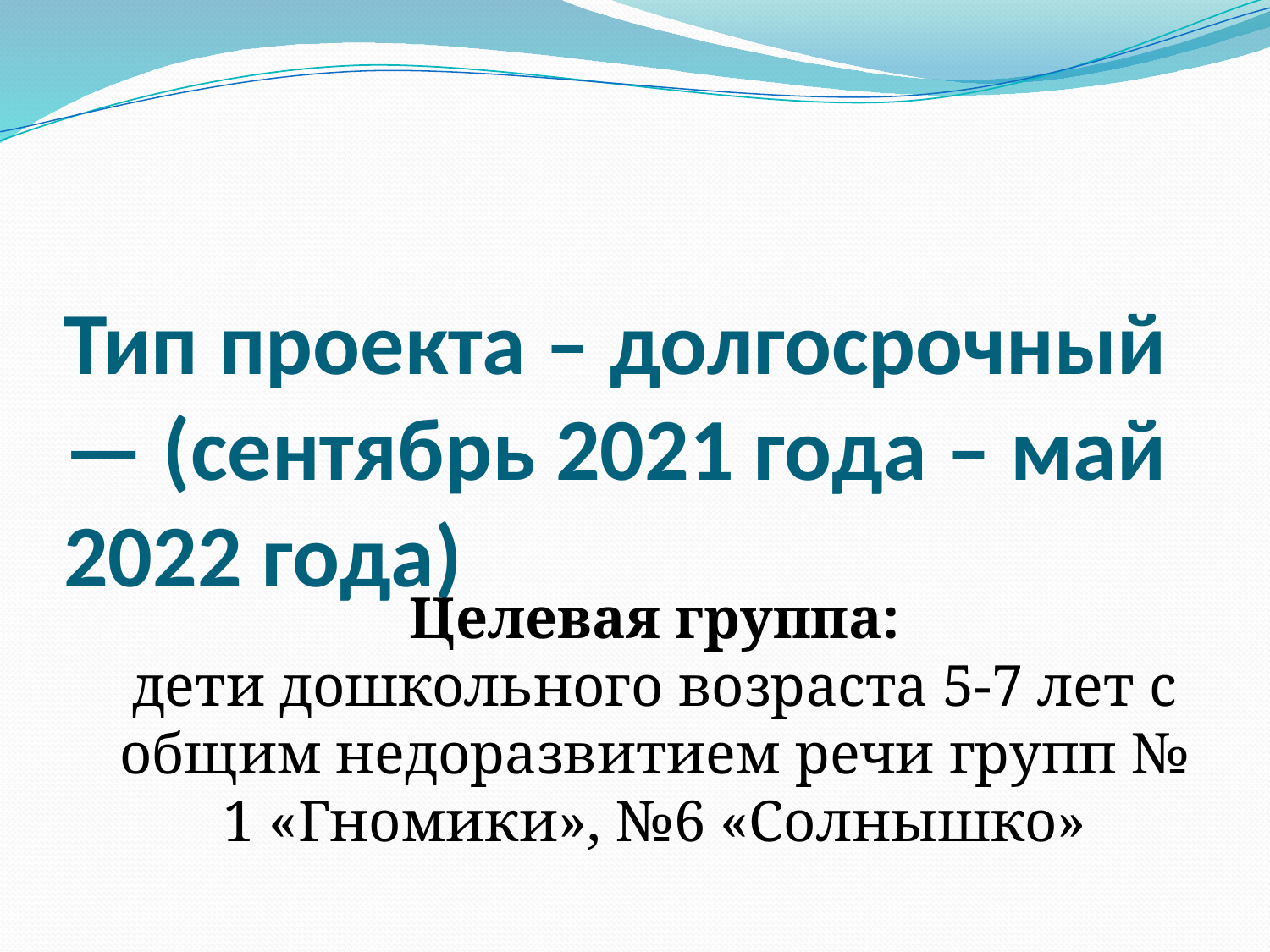

# Тип проекта – долгосрочный — (сентябрь 2021 года – май 2022 года)
Целевая группа:
дети дошкольного возраста 5-7 лет с общим недоразвитием речи групп № 1 «Гномики», №6 «Солнышко»